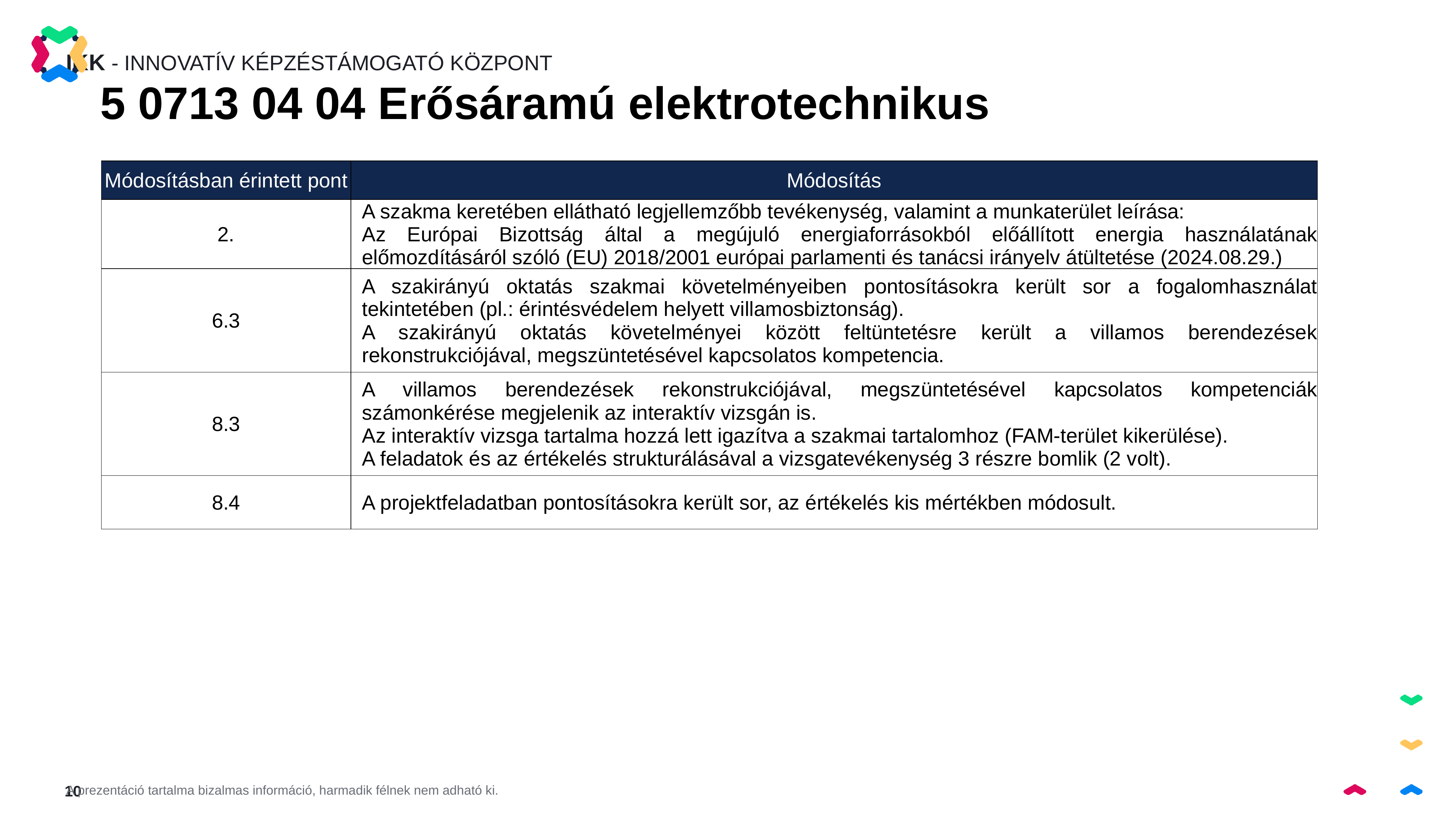

5 0713 04 04 Erősáramú elektrotechnikus
| Módosításban érintett pont | Módosítás |
| --- | --- |
| 2. | A szakma keretében ellátható legjellemzőbb tevékenység, valamint a munkaterület leírása: Az Európai Bizottság által a megújuló energiaforrásokból előállított energia használatának előmozdításáról szóló (EU) 2018/2001 európai parlamenti és tanácsi irányelv átültetése (2024.08.29.) |
| 6.3 | A szakirányú oktatás szakmai követelményeiben pontosításokra került sor a fogalomhasználat tekintetében (pl.: érintésvédelem helyett villamosbiztonság). A szakirányú oktatás követelményei között feltüntetésre került a villamos berendezések rekonstrukciójával, megszüntetésével kapcsolatos kompetencia. |
| 8.3 | A villamos berendezések rekonstrukciójával, megszüntetésével kapcsolatos kompetenciák számonkérése megjelenik az interaktív vizsgán is. Az interaktív vizsga tartalma hozzá lett igazítva a szakmai tartalomhoz (FAM-terület kikerülése). A feladatok és az értékelés strukturálásával a vizsgatevékenység 3 részre bomlik (2 volt). |
| 8.4 | A projektfeladatban pontosításokra került sor, az értékelés kis mértékben módosult. |